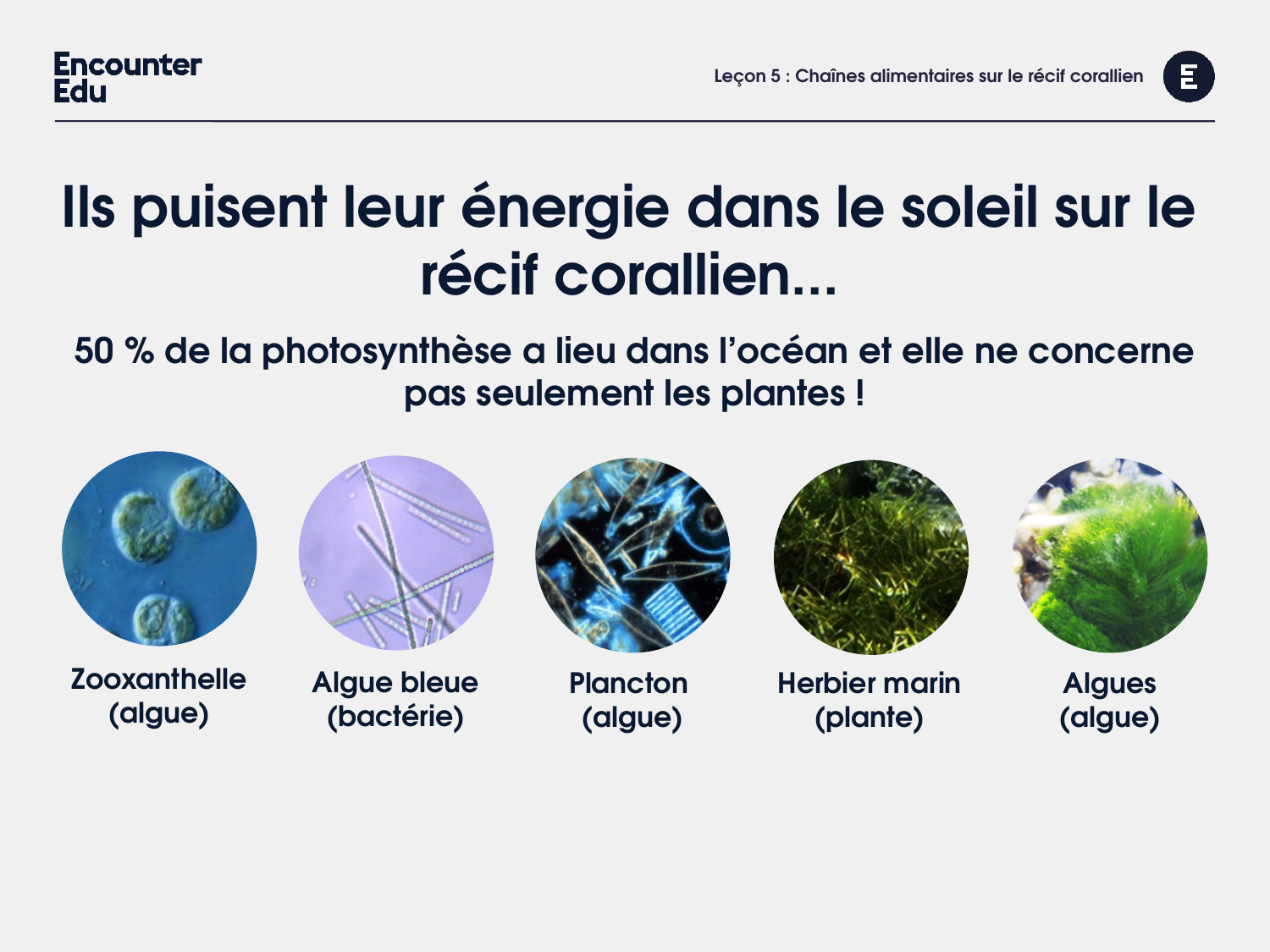

# Leçon 5 : Chaînes alimentaires sur le récif corallien
Ils puisent leur énergie dans le soleil sur le récif corallien...
50 % de la photosynthèse a lieu dans l’océan et elle ne concerne pas seulement les plantes !

Zooxanthelle
(algue)
Algue bleue (bactérie)
Plancton
(algue)
Herbier marin
(plante)

Algues
(algue)